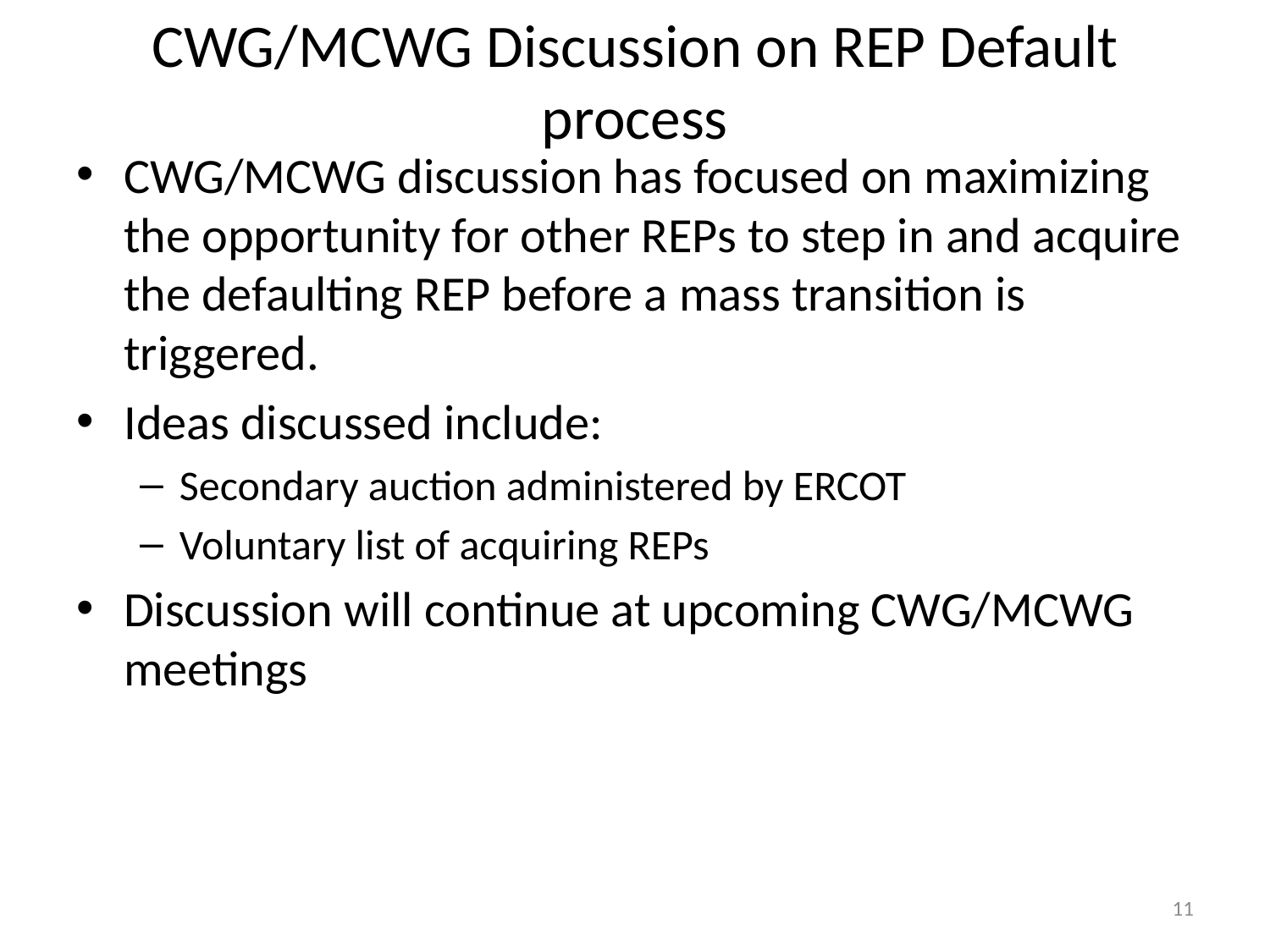

# CWG/MCWG Discussion on REP Default process
CWG/MCWG discussion has focused on maximizing the opportunity for other REPs to step in and acquire the defaulting REP before a mass transition is triggered.
Ideas discussed include:
Secondary auction administered by ERCOT
Voluntary list of acquiring REPs
Discussion will continue at upcoming CWG/MCWG meetings

11